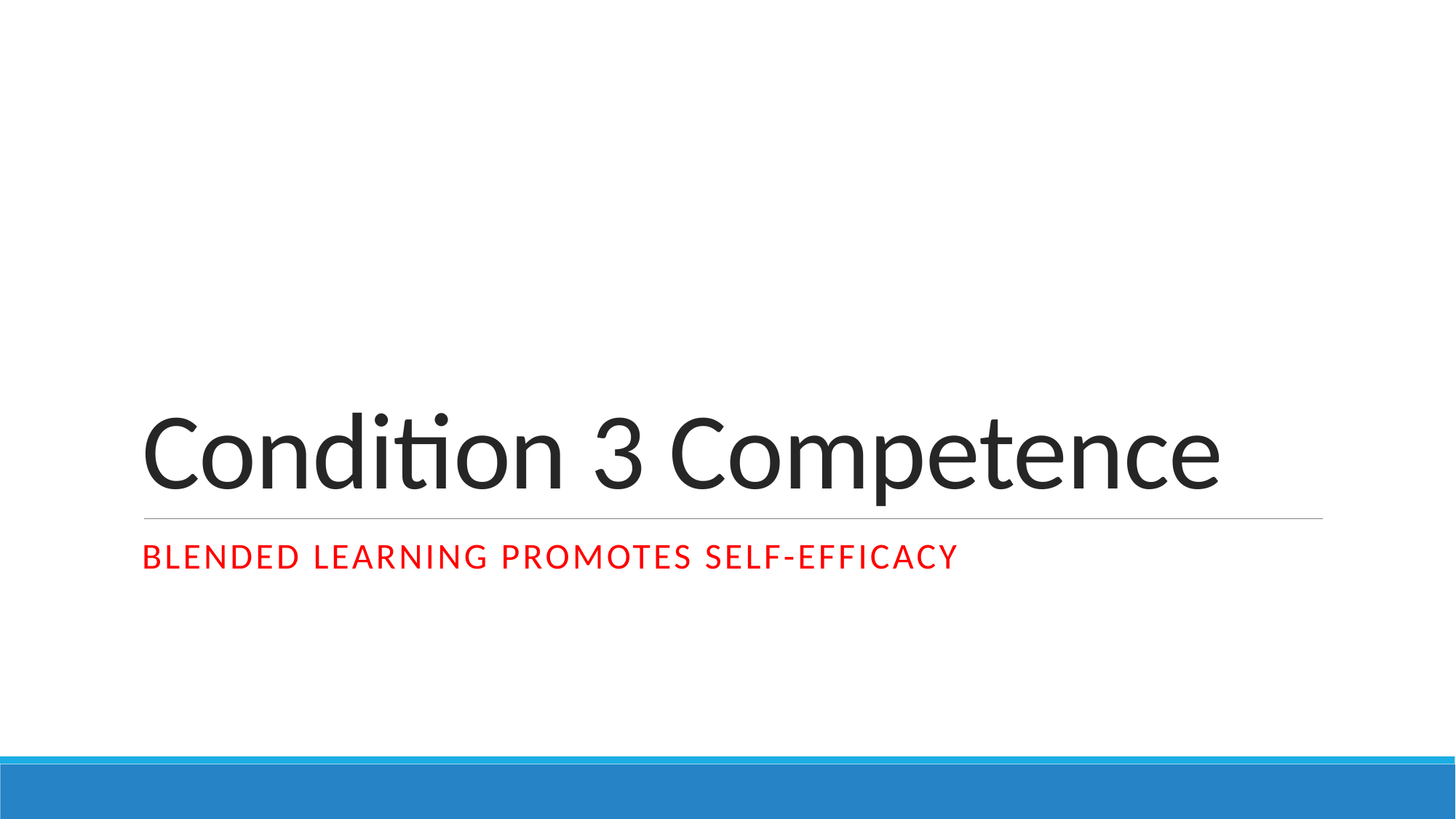

# Condition 3 Competence
Blended learning promotes self-efficacy